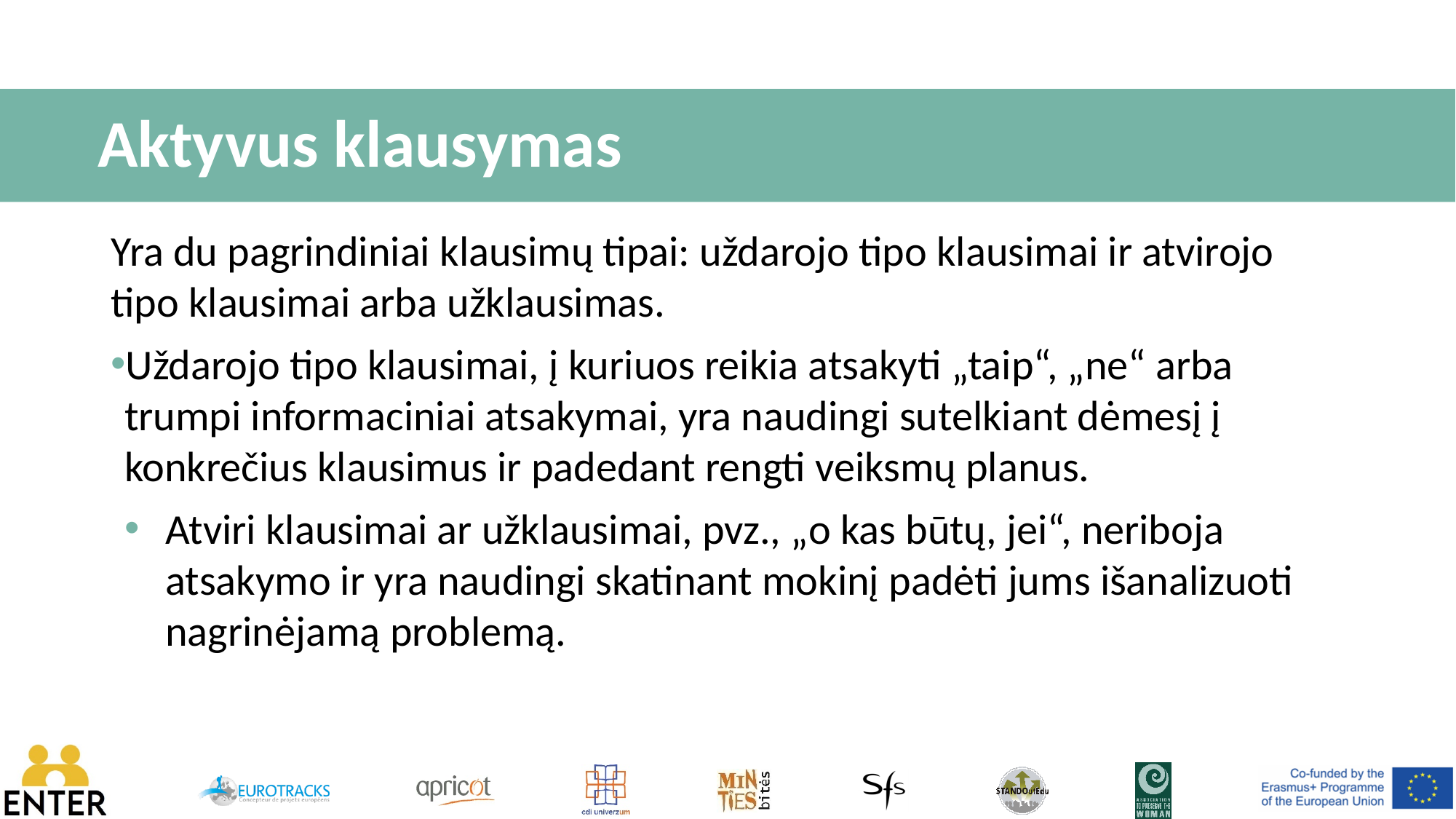

# Aktyvus klausymas
Yra du pagrindiniai klausimų tipai: uždarojo tipo klausimai ir atvirojo tipo klausimai arba užklausimas.
Uždarojo tipo klausimai, į kuriuos reikia atsakyti „taip“, „ne“ arba trumpi informaciniai atsakymai, yra naudingi sutelkiant dėmesį į konkrečius klausimus ir padedant rengti veiksmų planus.
Atviri klausimai ar užklausimai, pvz., „o kas būtų, jei“, neriboja atsakymo ir yra naudingi skatinant mokinį padėti jums išanalizuoti nagrinėjamą problemą.